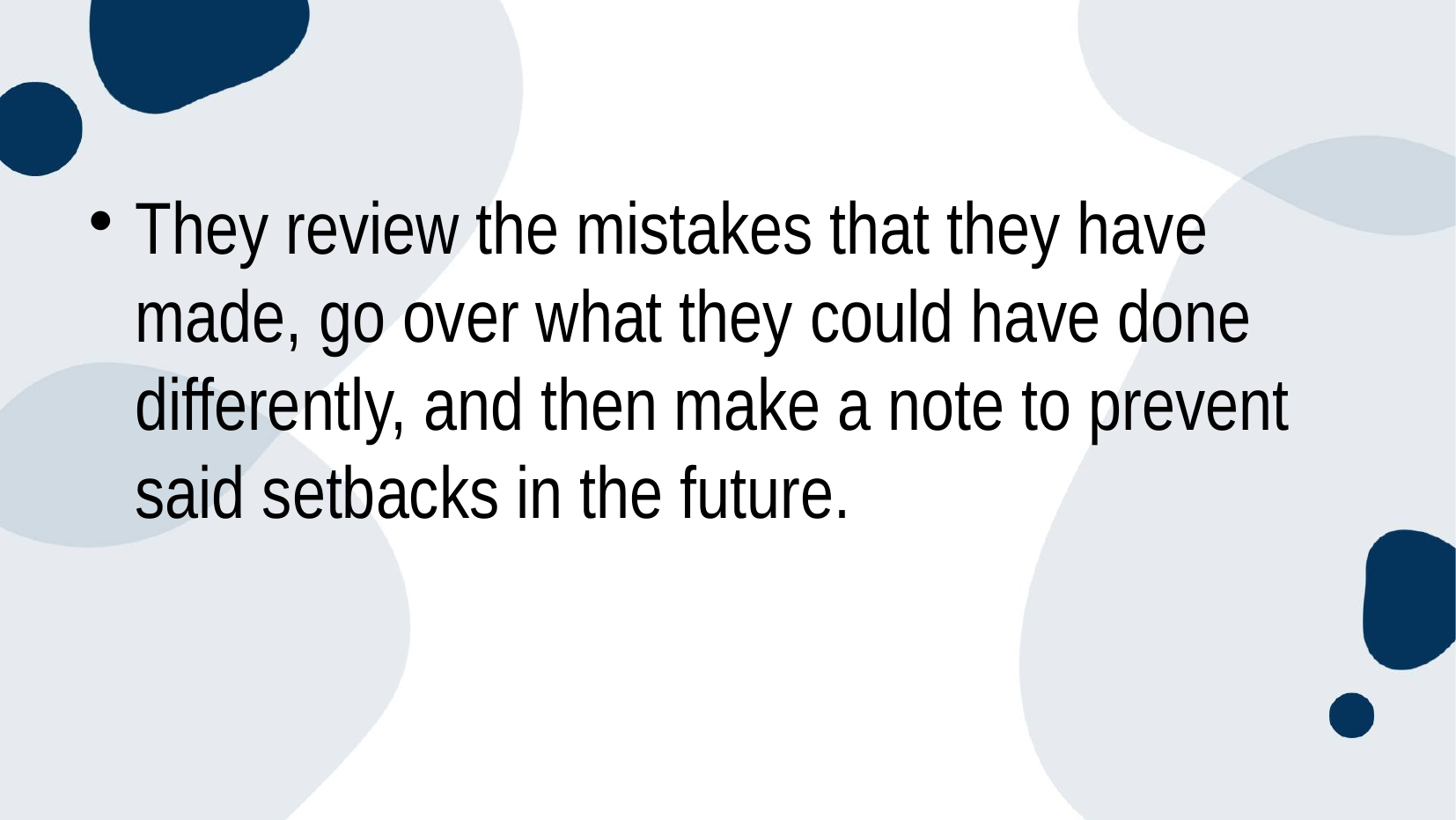

#
They review the mistakes that they have made, go over what they could have done differently, and then make a note to prevent said setbacks in the future.